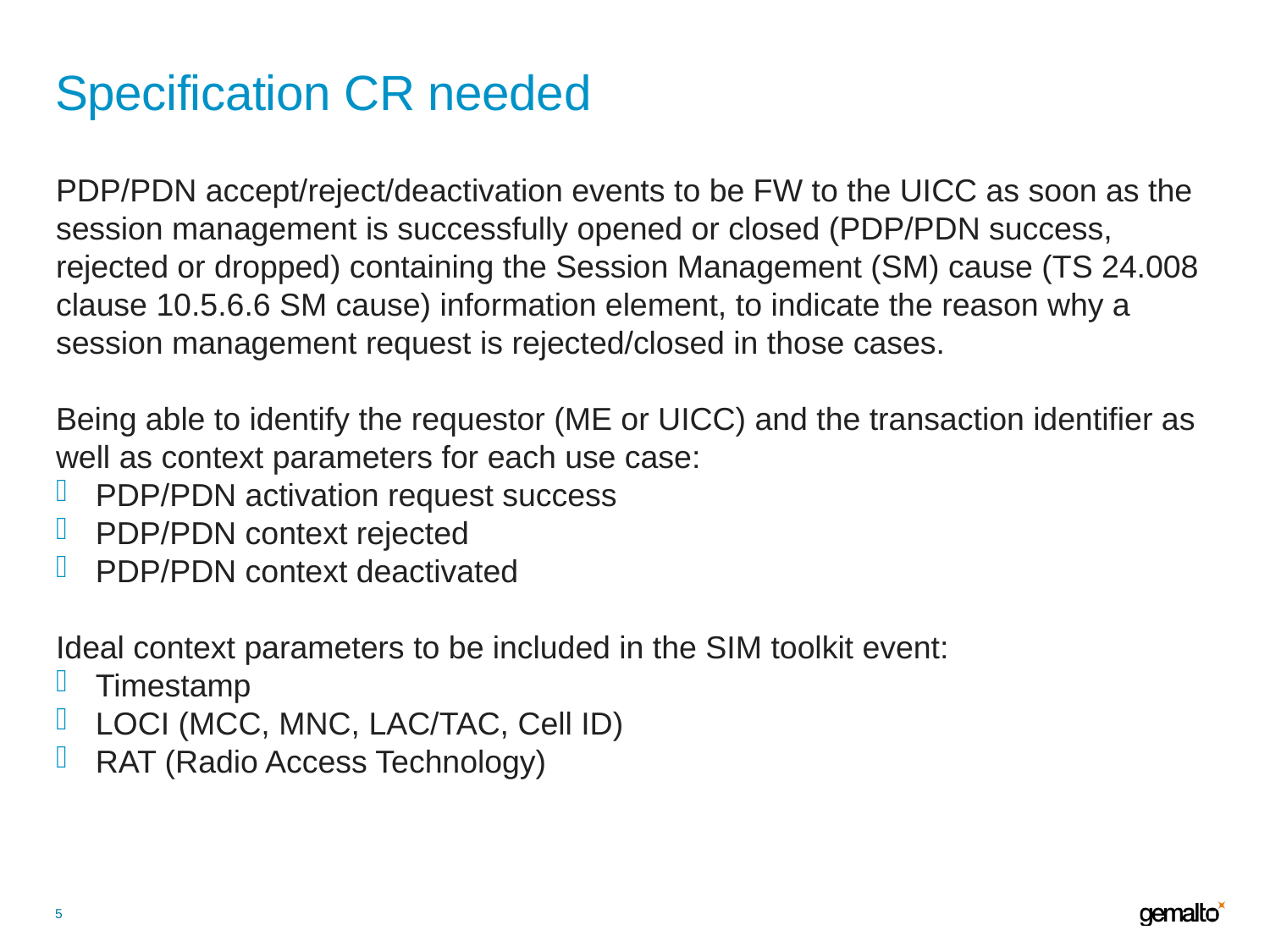

# Specification CR needed
PDP/PDN accept/reject/deactivation events to be FW to the UICC as soon as the session management is successfully opened or closed (PDP/PDN success, rejected or dropped) containing the Session Management (SM) cause (TS 24.008 clause 10.5.6.6 SM cause) information element, to indicate the reason why a session management request is rejected/closed in those cases.

Being able to identify the requestor (ME or UICC) and the transaction identifier as well as context parameters for each use case:
PDP/PDN activation request success
PDP/PDN context rejected
PDP/PDN context deactivated

Ideal context parameters to be included in the SIM toolkit event:
Timestamp
LOCI (MCC, MNC, LAC/TAC, Cell ID)
RAT (Radio Access Technology)

5